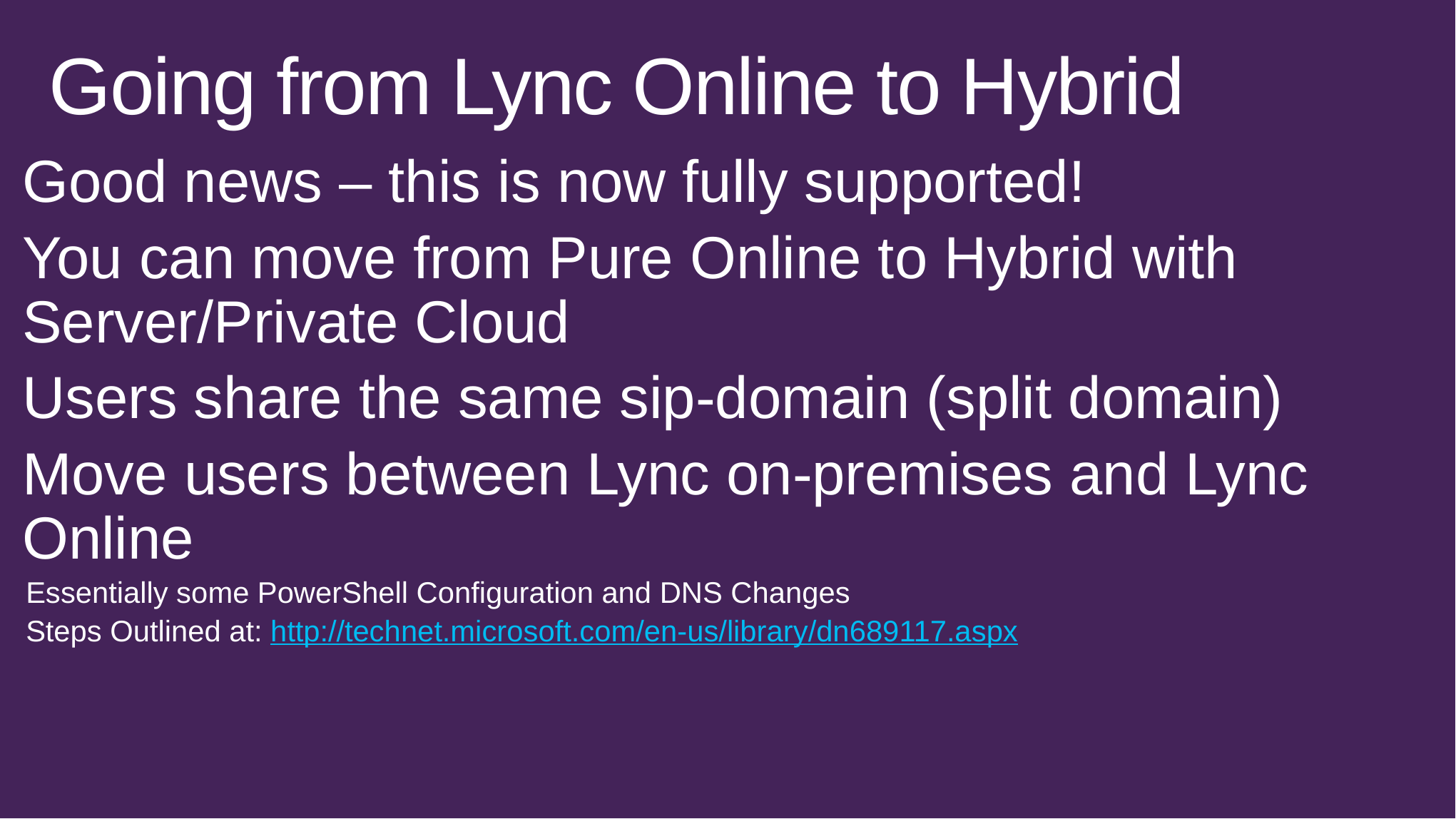

# Going from Lync Online to Hybrid
Good news – this is now fully supported!
You can move from Pure Online to Hybrid with Server/Private Cloud
Users share the same sip-domain (split domain)
Move users between Lync on-premises and Lync Online
Essentially some PowerShell Configuration and DNS Changes
Steps Outlined at: http://technet.microsoft.com/en-us/library/dn689117.aspx